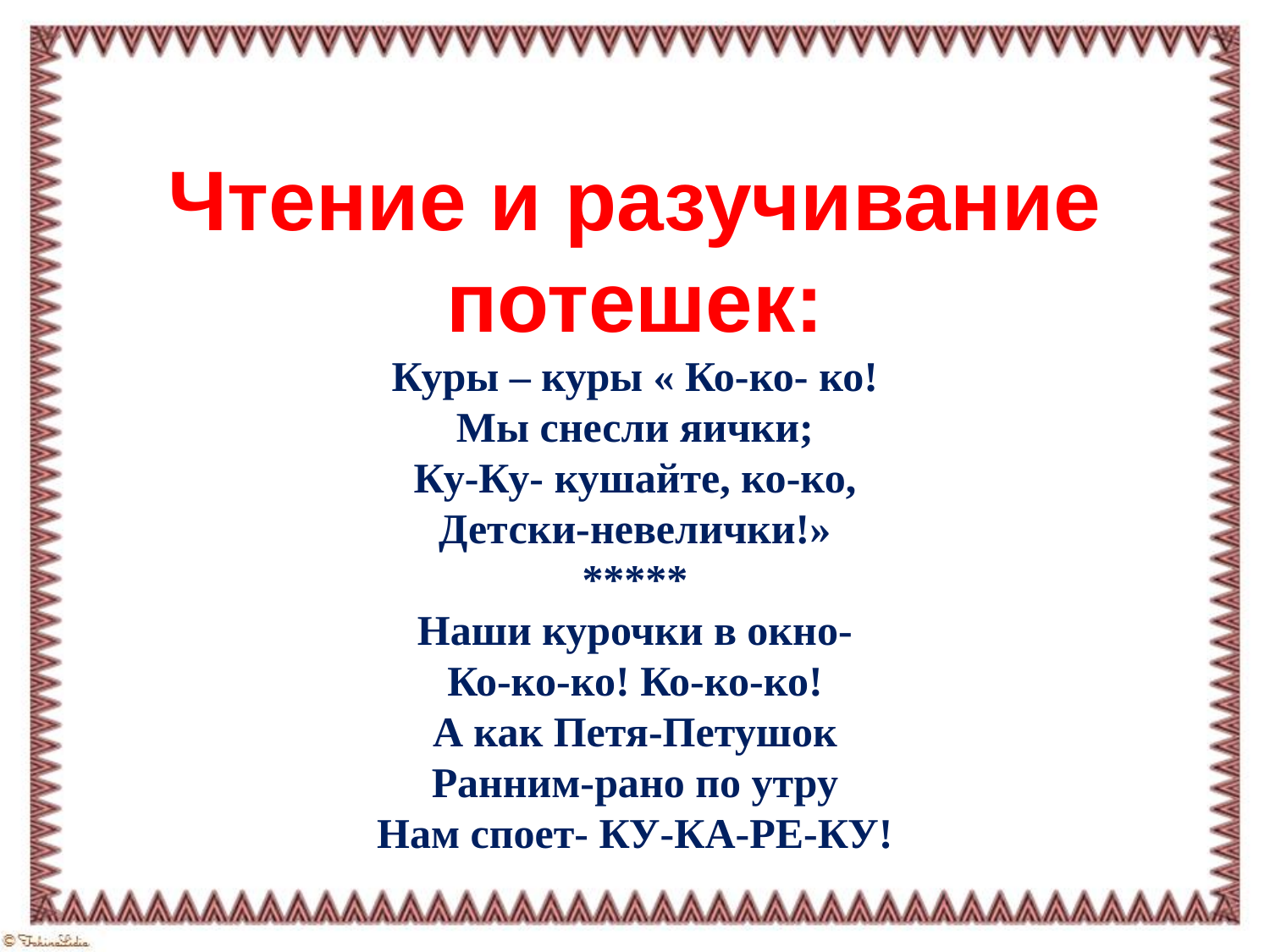

# Чтение и разучивание потешек: Куры – куры « Ко-ко- ко! Мы снесли яички; Ку-Ку- кушайте, ко-ко, Детски-невелички!» ***** Наши курочки в окно- Ко-ко-ко! Ко-ко-ко! А как Петя-Петушок Ранним-рано по утру Нам споет- КУ-КА-РЕ-КУ!